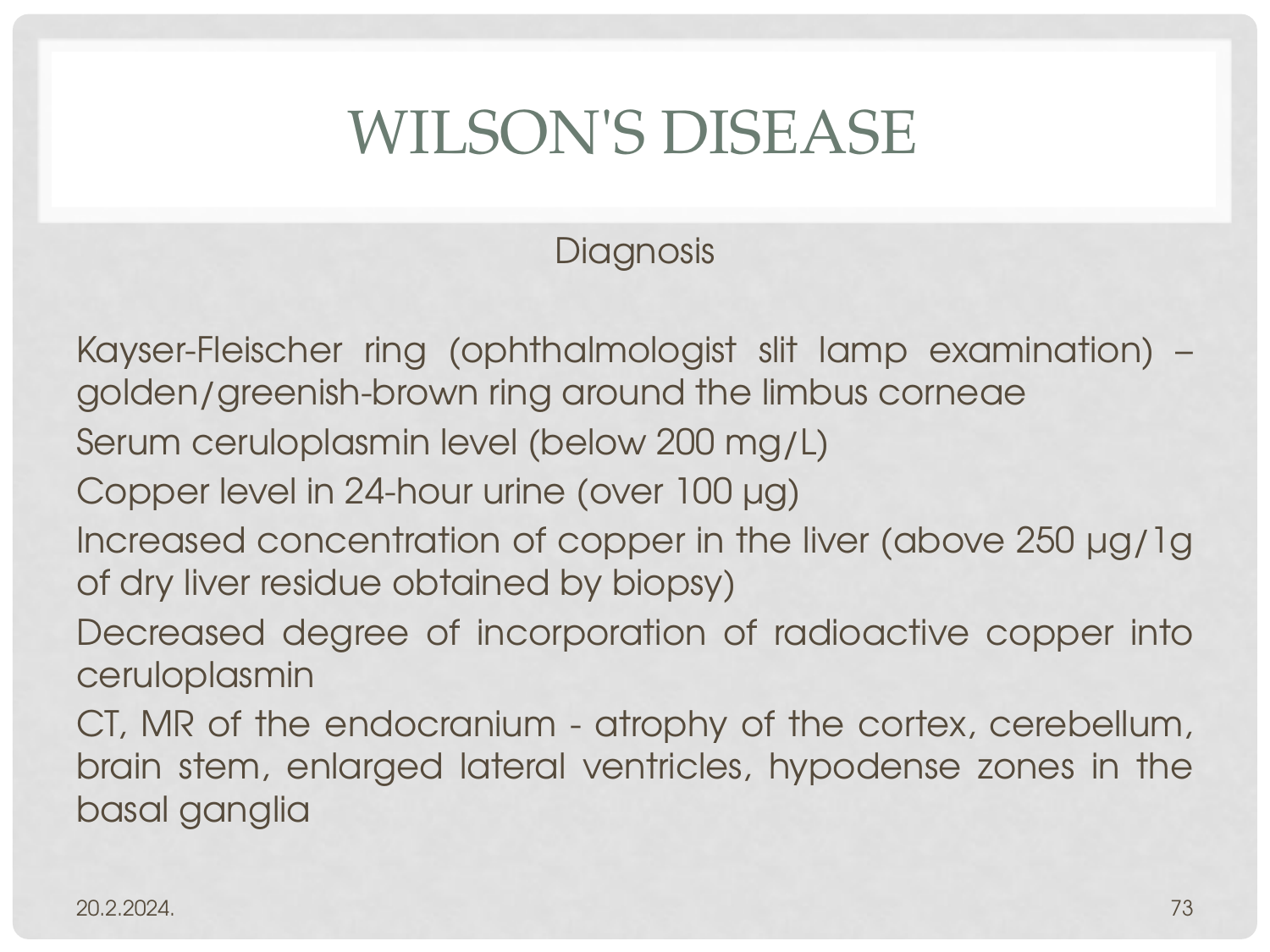

# Wilson's disease
Diagnosis

Kayser-Fleischer ring (ophthalmologist slit lamp examination) – golden/greenish-brown ring around the limbus corneae
Serum ceruloplasmin level (below 200 mg/L)
Copper level in 24-hour urine (over 100 μg)
Increased concentration of copper in the liver (above 250 μg/1g of dry liver residue obtained by biopsy)
Decreased degree of incorporation of radioactive copper into ceruloplasmin
CT, MR of the endocranium - atrophy of the cortex, cerebellum, brain stem, enlarged lateral ventricles, hypodense zones in the basal ganglia
20.2.2024.
73